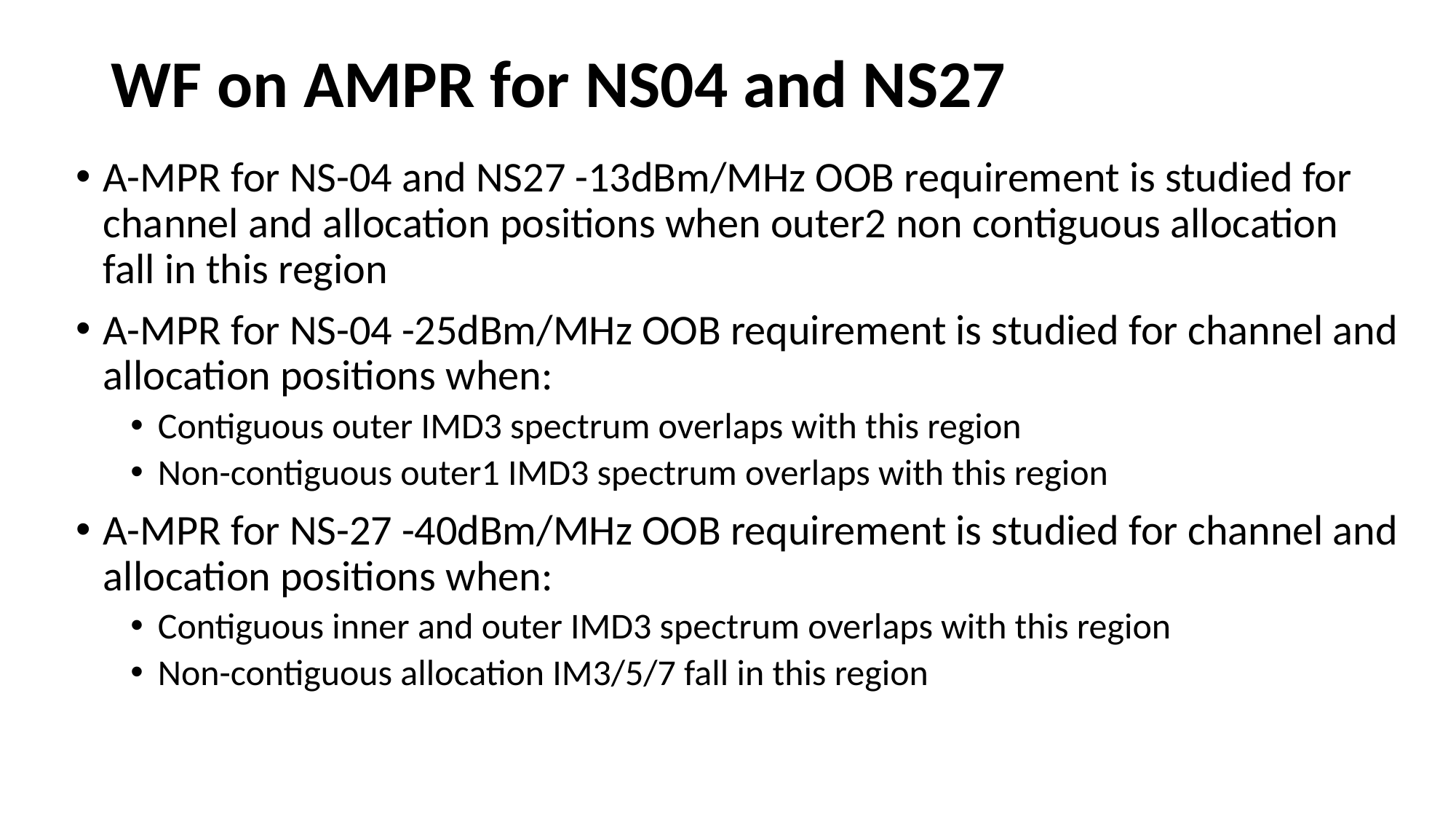

# WF on AMPR for NS04 and NS27
A-MPR for NS-04 and NS27 -13dBm/MHz OOB requirement is studied for channel and allocation positions when outer2 non contiguous allocation fall in this region
A-MPR for NS-04 -25dBm/MHz OOB requirement is studied for channel and allocation positions when:
Contiguous outer IMD3 spectrum overlaps with this region
Non-contiguous outer1 IMD3 spectrum overlaps with this region
A-MPR for NS-27 -40dBm/MHz OOB requirement is studied for channel and allocation positions when:
Contiguous inner and outer IMD3 spectrum overlaps with this region
Non-contiguous allocation IM3/5/7 fall in this region